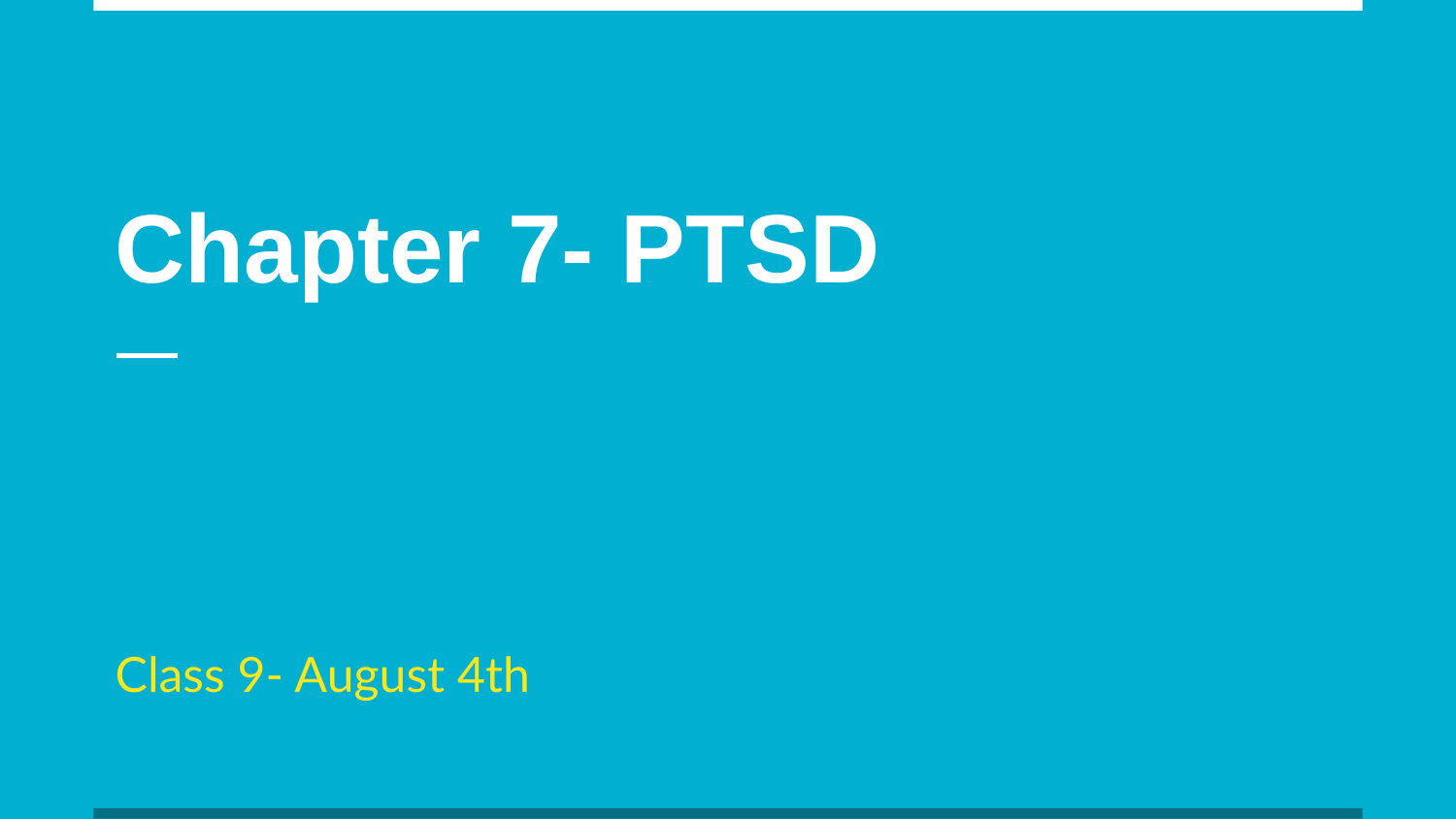

# Chapter 7- PTSD
Class 9- August 4th